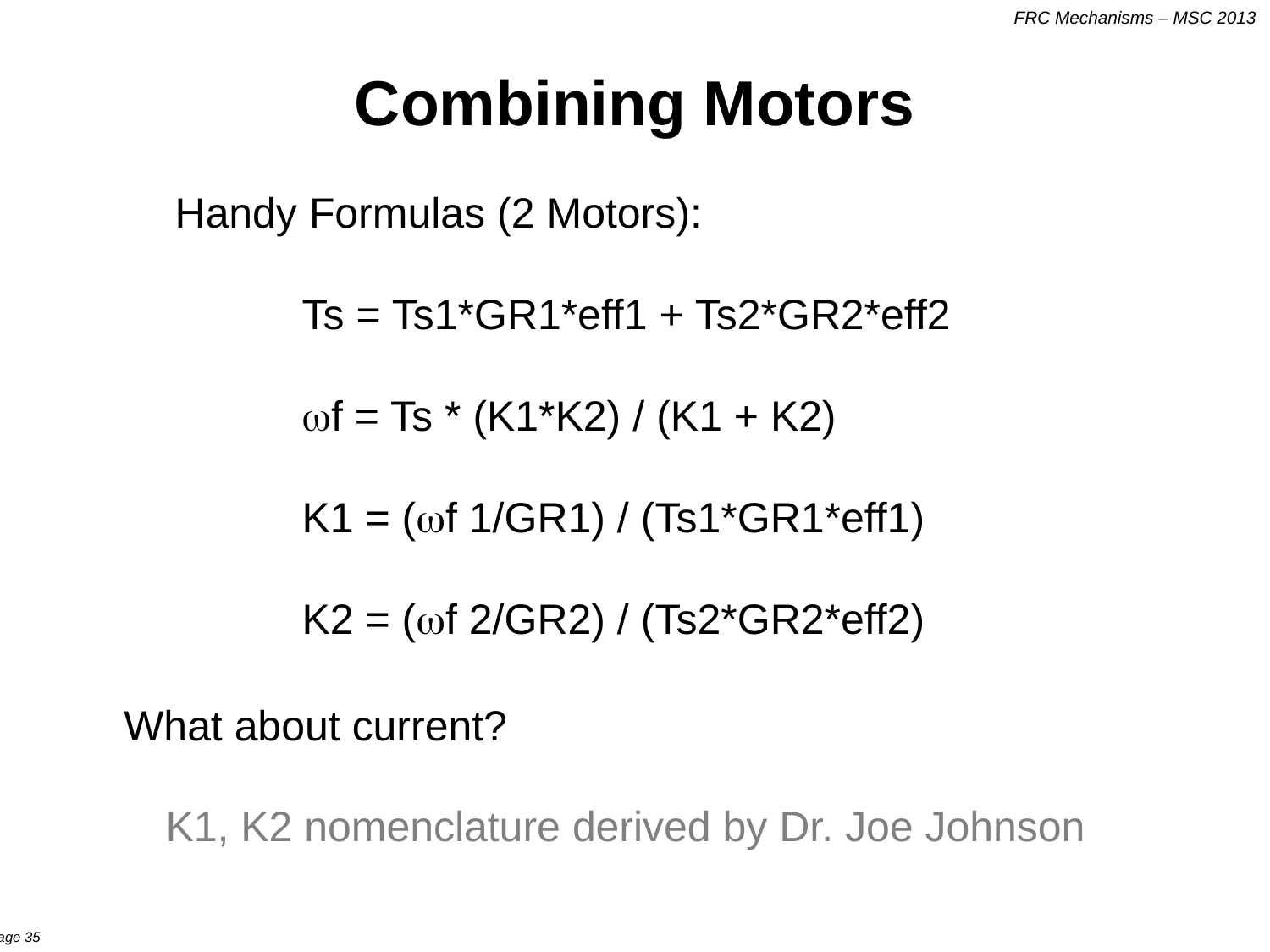

# Combining Motors
Handy Formulas (2 Motors):

	Ts = Ts1*GR1*eff1 + Ts2*GR2*eff2

	ωf = Ts * (K1*K2) / (K1 + K2)

	K1 = (ωf 1/GR1) / (Ts1*GR1*eff1)

	K2 = (ωf 2/GR2) / (Ts2*GR2*eff2)
What about current?
K1, K2 nomenclature derived by Dr. Joe Johnson